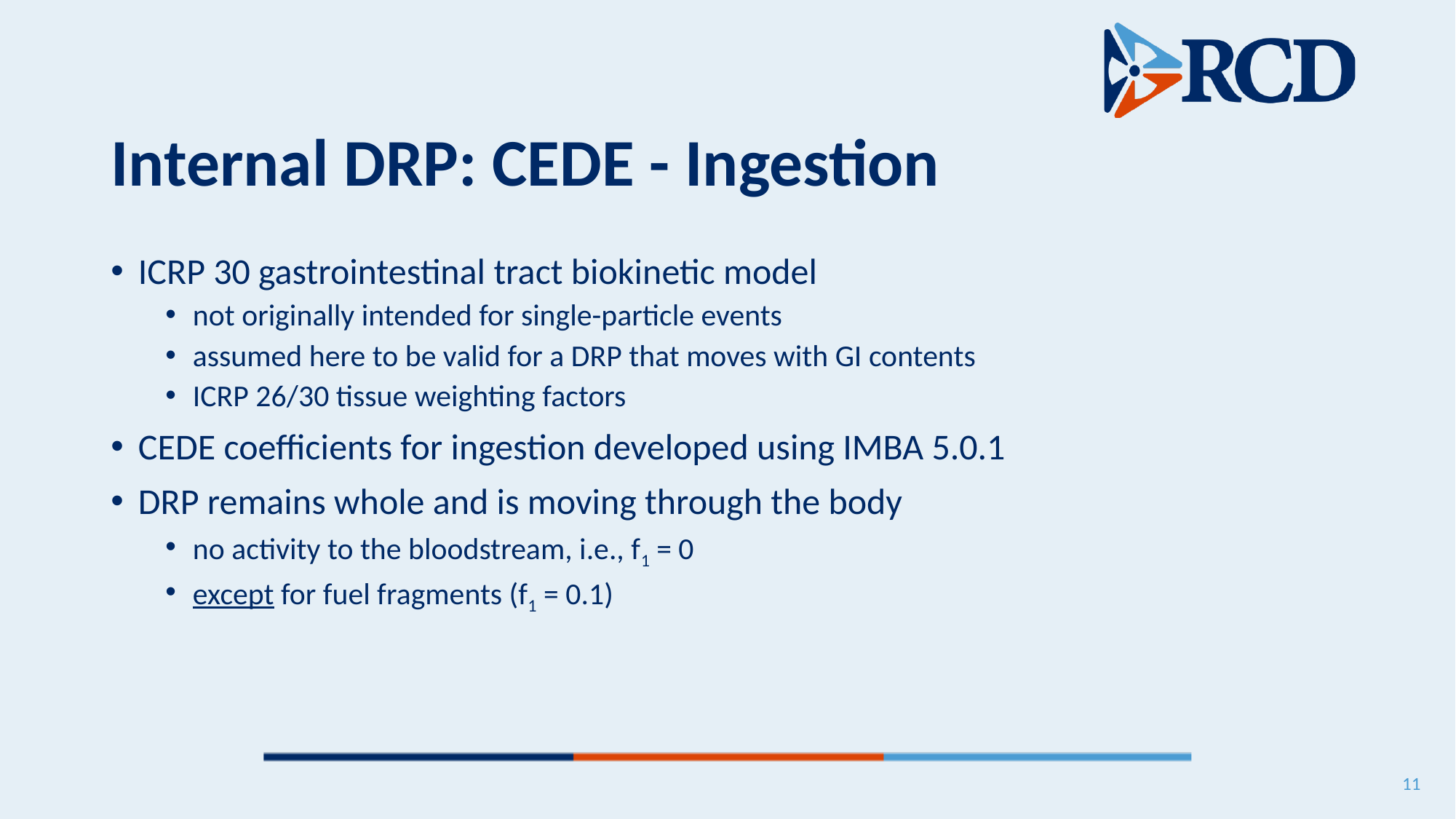

Internal DRP: CEDE - Ingestion
ICRP 30 gastrointestinal tract biokinetic model
not originally intended for single-particle events
assumed here to be valid for a DRP that moves with GI contents
ICRP 26/30 tissue weighting factors
CEDE coefficients for ingestion developed using IMBA 5.0.1
DRP remains whole and is moving through the body
no activity to the bloodstream, i.e., f1 = 0
except for fuel fragments (f1 = 0.1)
11